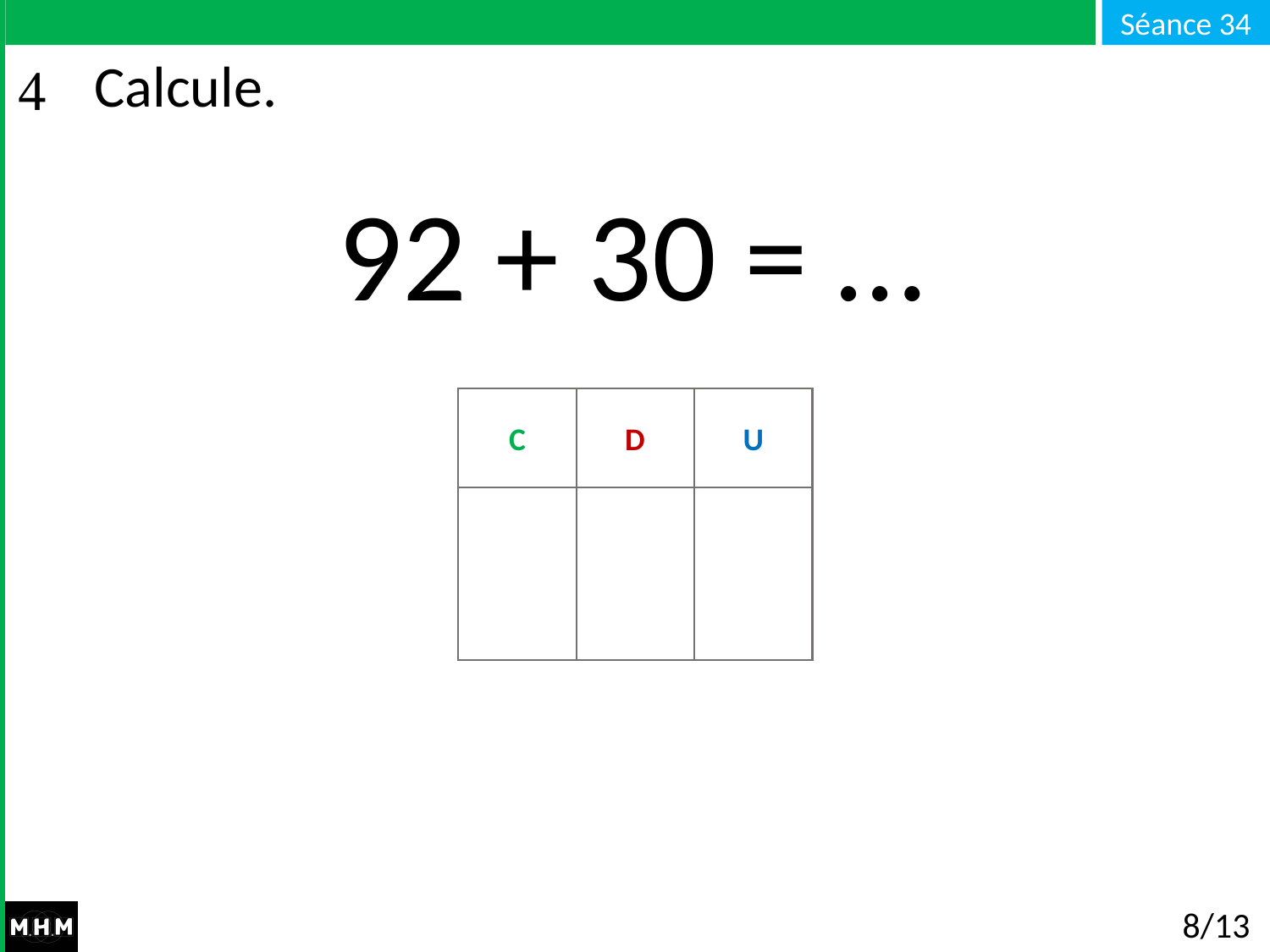

# Calcule.
92 + 30 = …
C
D
U

8/13